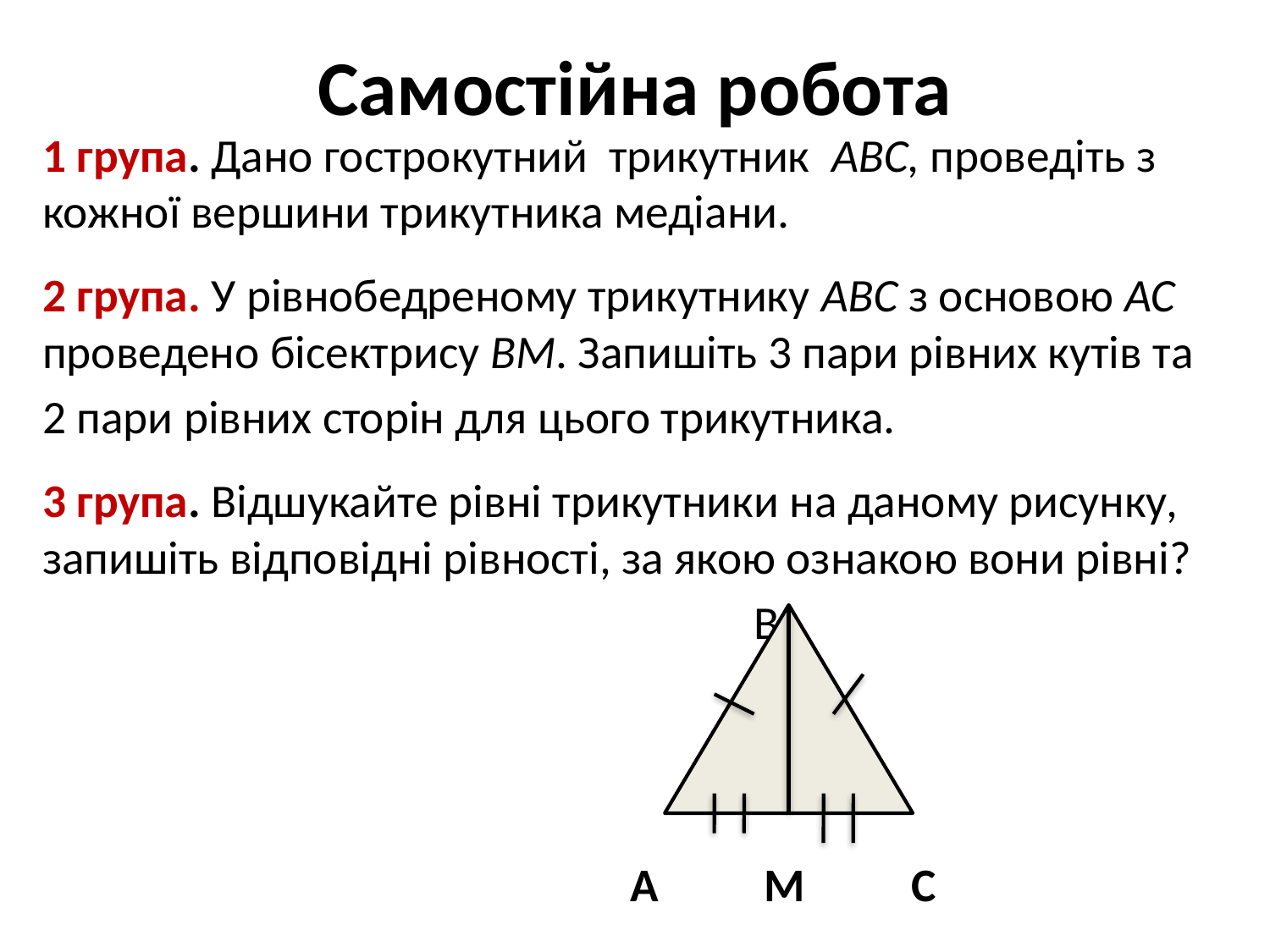

# Самостійна робота
1 група. Дано гострокутний  трикутник  ABC, проведіть з кожної вершини трикутника медіани.

2 група. У рівнобедреному трикутнику ABC з основою AC проведено бісектрису BM. Запишіть 3 пари рівних кутів та
2 пари рівних сторін для цього трикутника.

3 група. Відшукайте рівні трикутники на даному рисунку, запишіть відповідні рівності, за якою ознакою вони рівні?
                        В

                           А          М          С